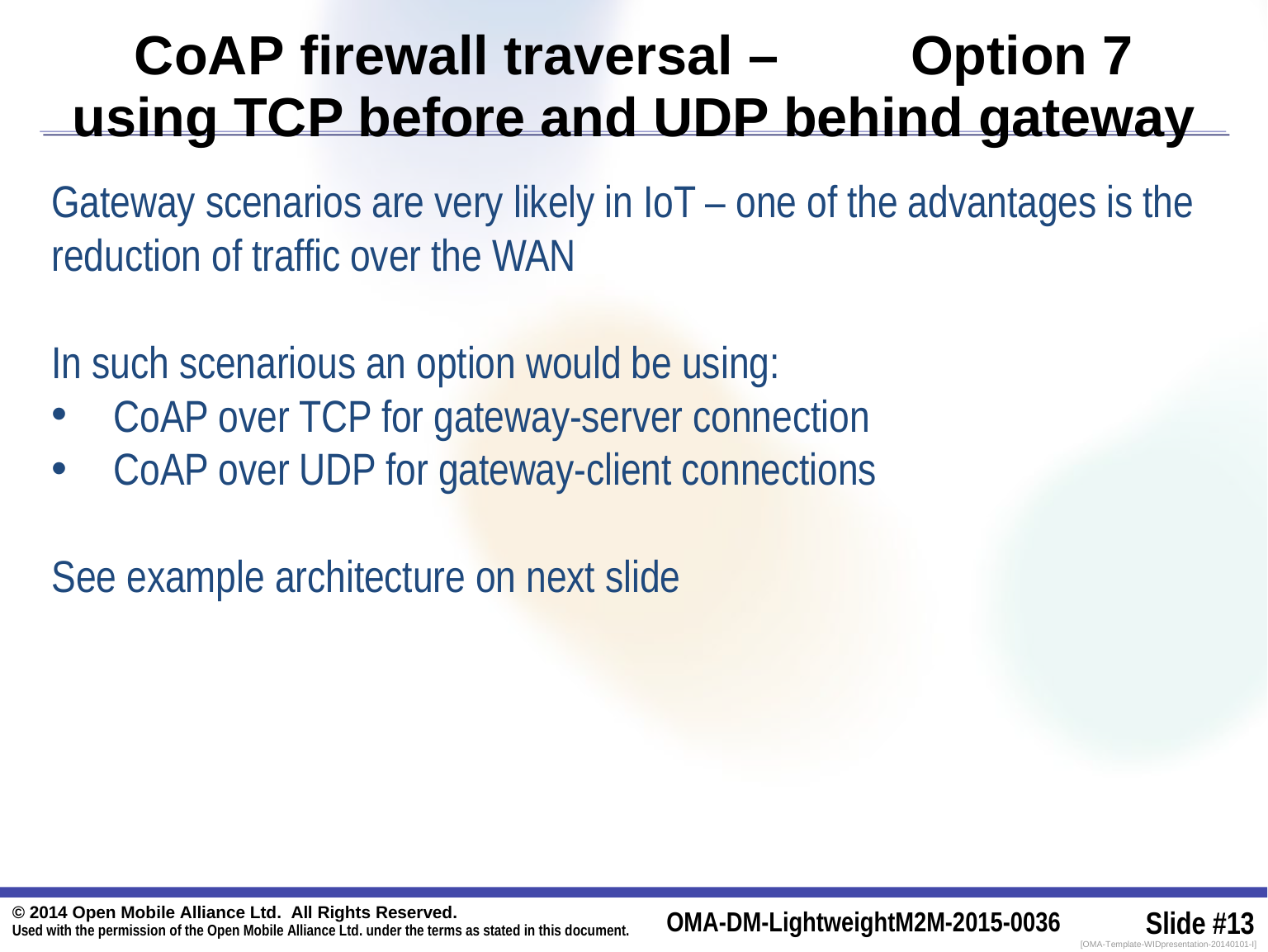

CoAP firewall traversal –	Option 7
using TCP before and UDP behind gateway
Gateway scenarios are very likely in IoT – one of the advantages is the reduction of traffic over the WAN

In such scenarious an option would be using:
CoAP over TCP for gateway-server connection
CoAP over UDP for gateway-client connections

See example architecture on next slide
© 2014 Open Mobile Alliance Ltd.  All Rights Reserved.
Used with the permission of the Open Mobile Alliance Ltd. under the terms as stated in this document.
OMA-DM-LightweightM2M-2015-0036
Slide #13
[OMA-Template-WIDpresentation-20140101-I]